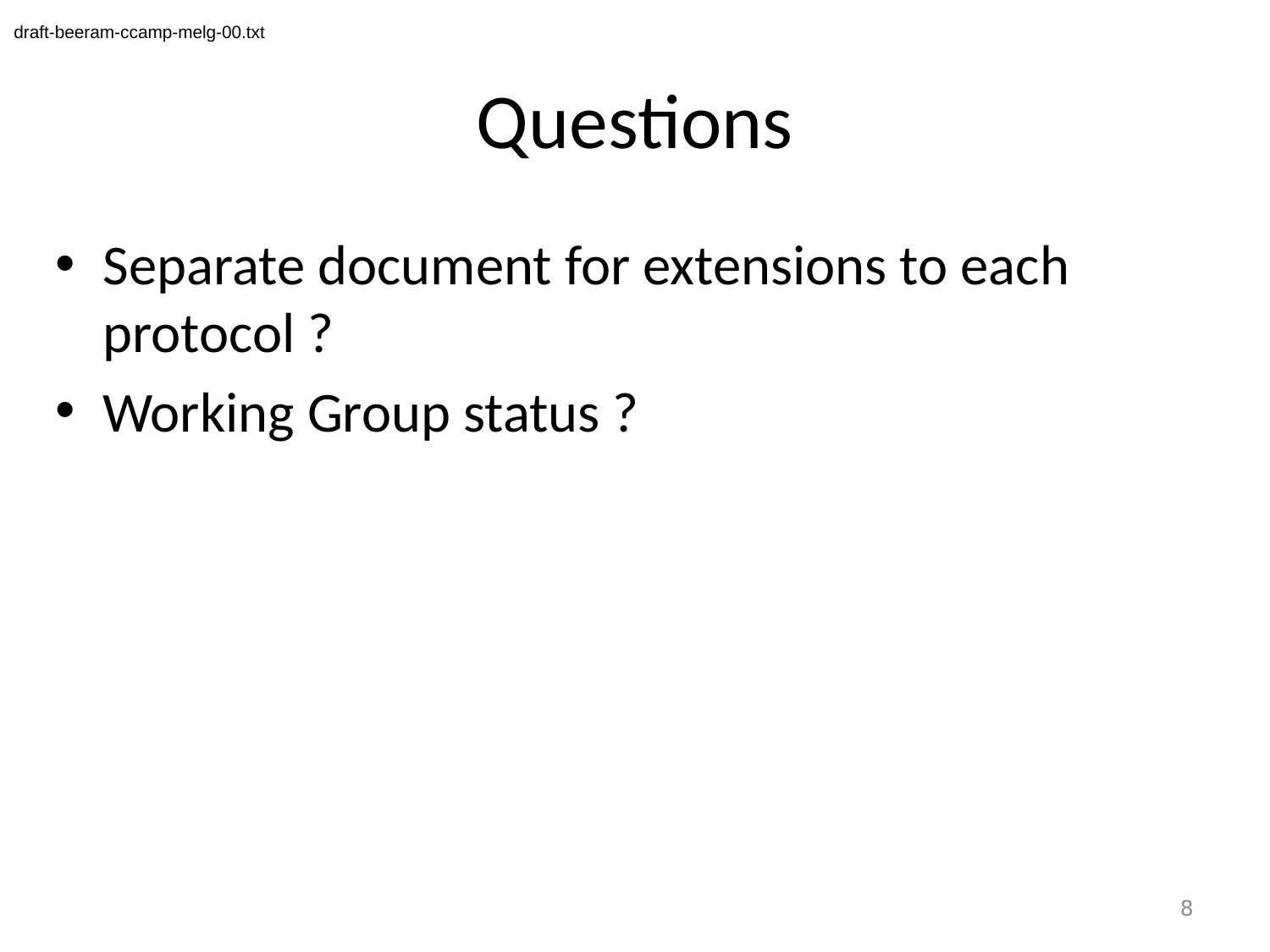

draft-beeram-ccamp-melg-00.txt
# Questions
Separate document for extensions to each protocol ?
Working Group status ?

8